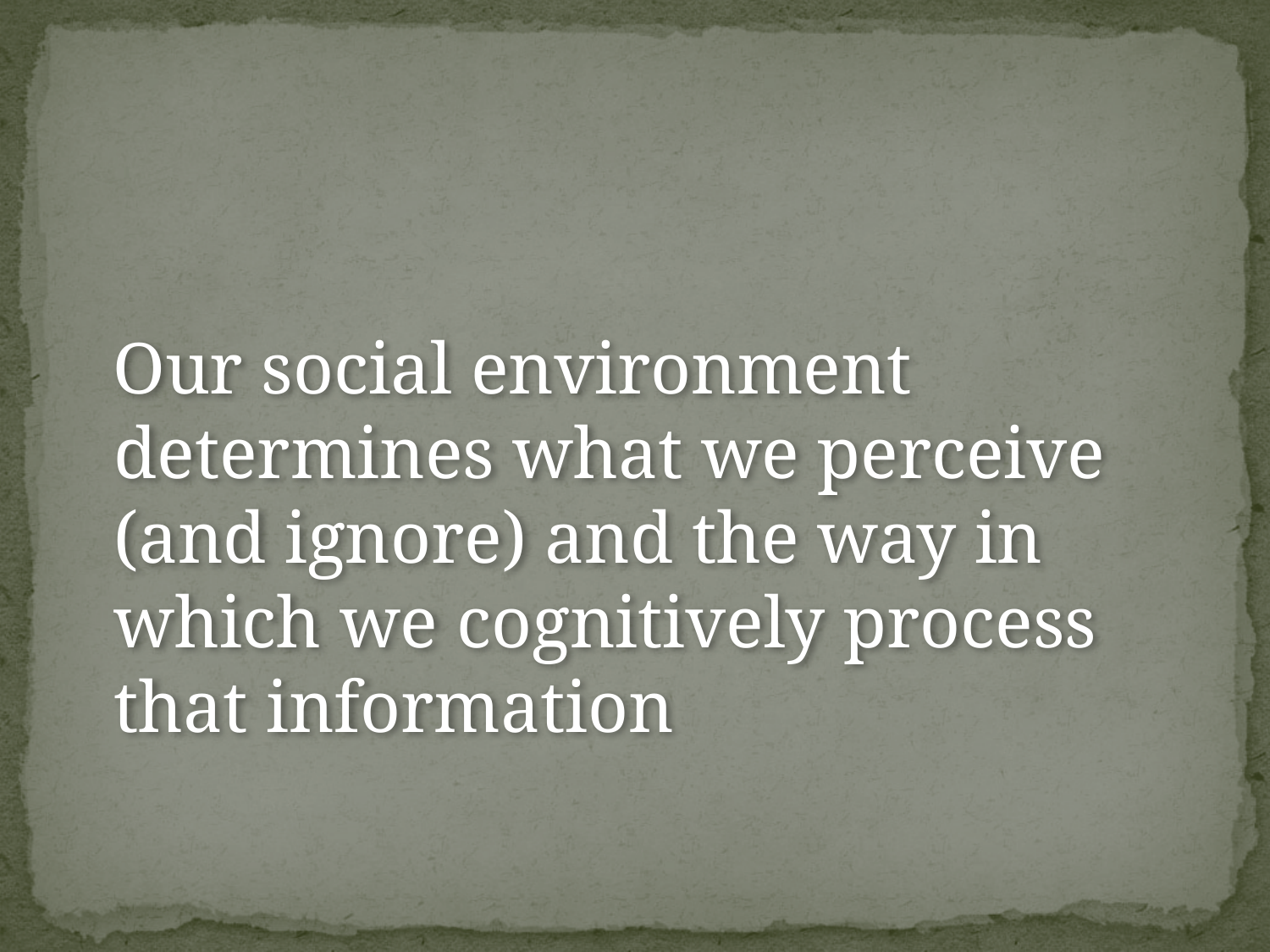

#
  Our social environment determines what we perceive (and ignore) and the way in which we cognitively process  that information